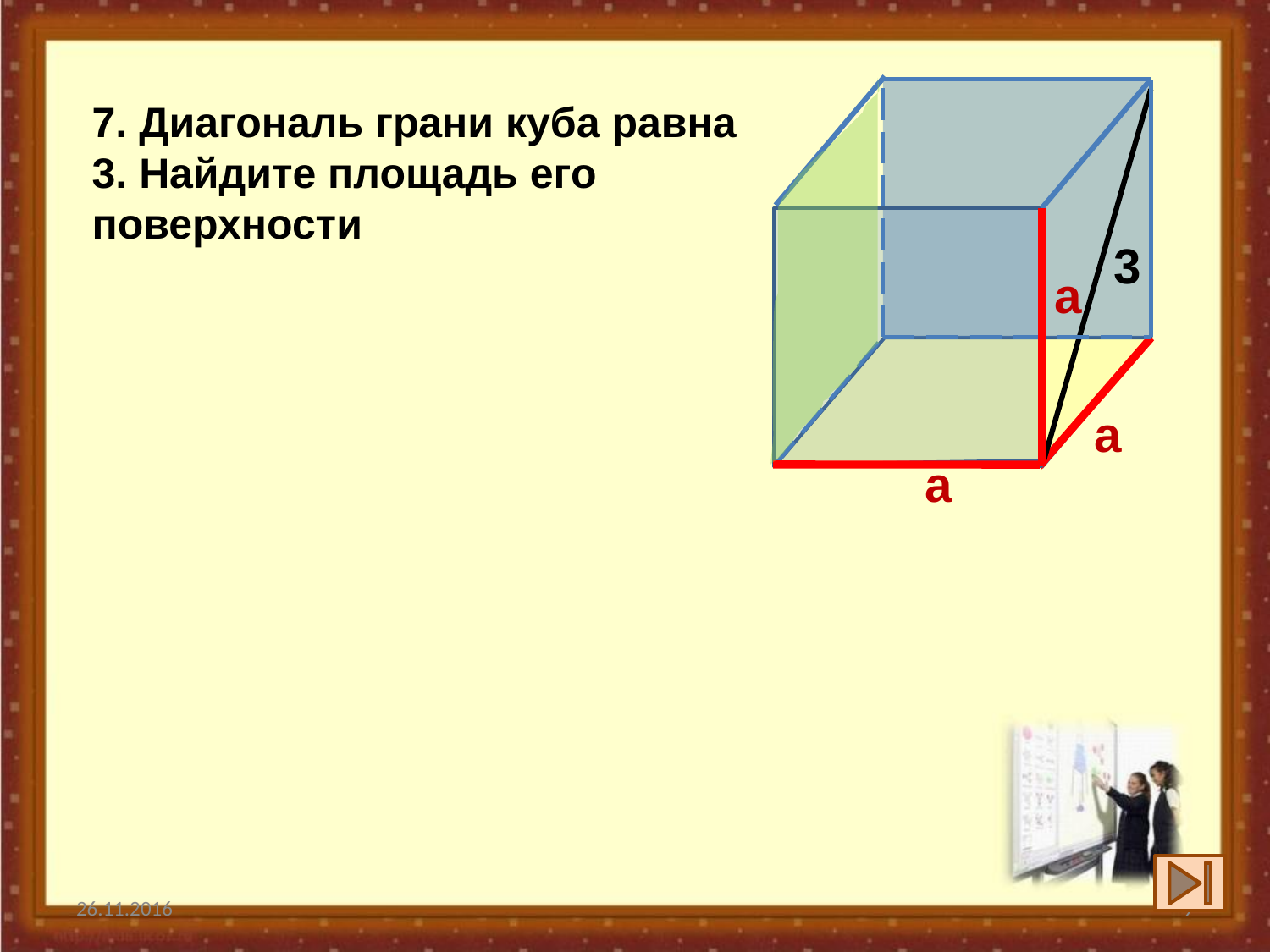

7. Диагональ грани куба равна 3. Найдите площадь его поверхности

3
а

а
а

26.11.2016
9